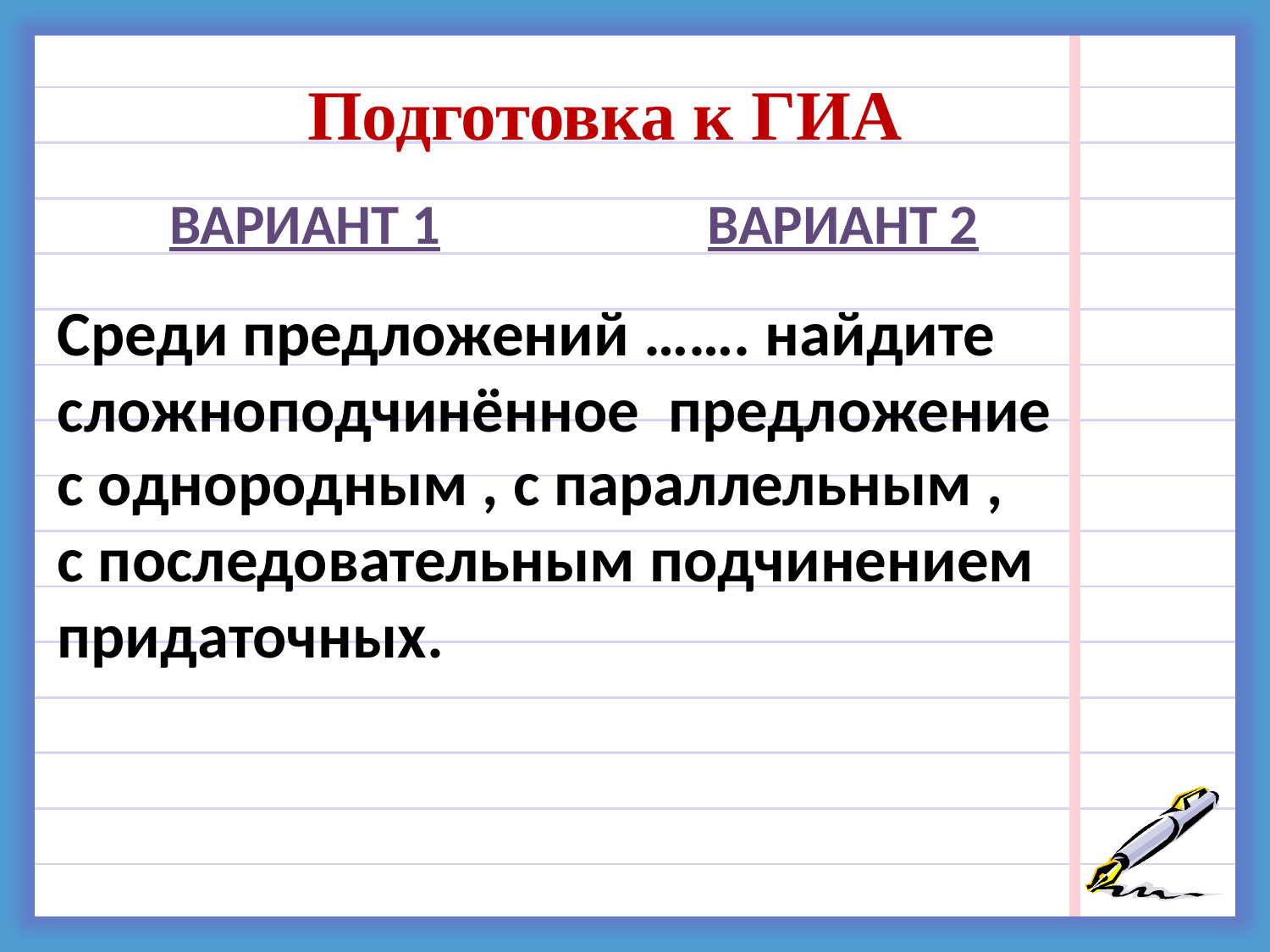

Подготовка к ГИА
ВАРИАНТ 1
ВАРИАНТ 2
Среди предложений ……. найдите сложноподчинённое  предложение
с однородным , с параллельным ,
с последовательным подчинением  придаточных.